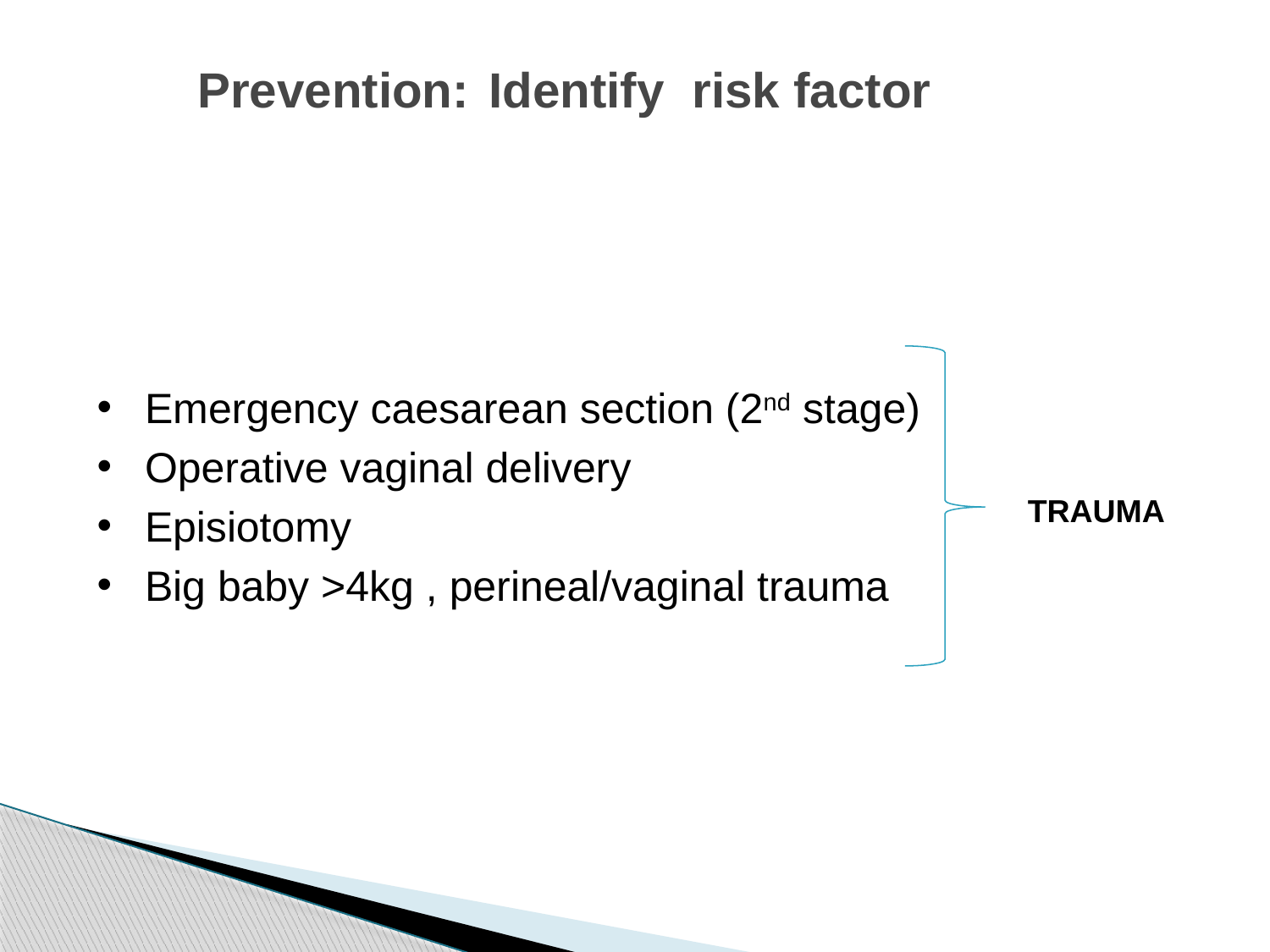

# Prevention: Identify  risk factor

Emergency caesarean section (2nd stage)
Operative vaginal delivery
Episiotomy
Big baby >4kg , perineal/vaginal trauma

TRAUMA